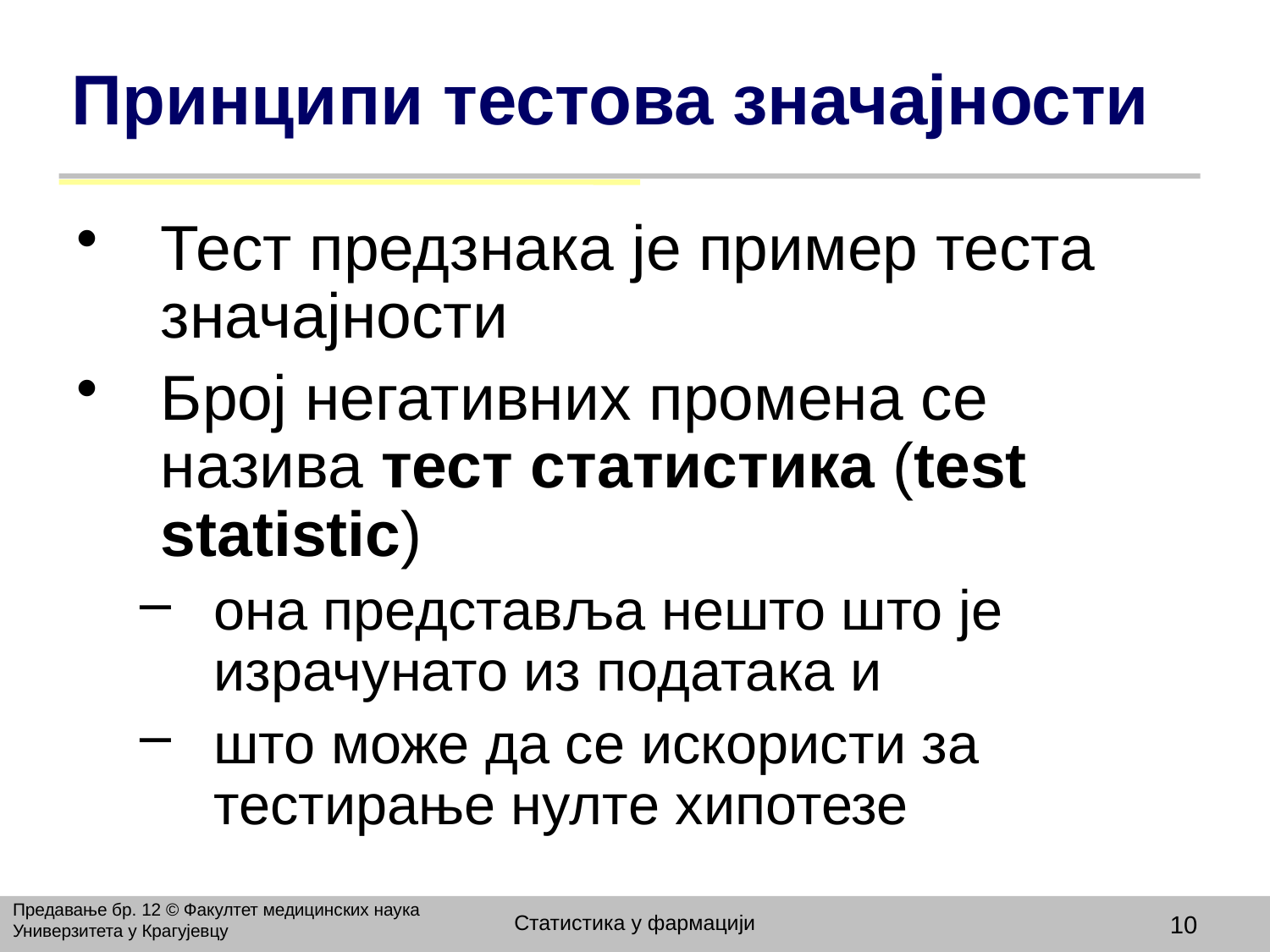

# Принципи тестова значајности
Тест предзнака је пример теста значајности
Број негативних промена се назива тест статистика (test statistic)
она представља нешто што је израчунато из података и
што може да се искористи за тестирање нулте хипотезе
Предавање бр. 12 © Факултет медицинских наука Универзитета у Крагујевцу
Статистика у фармацији
10